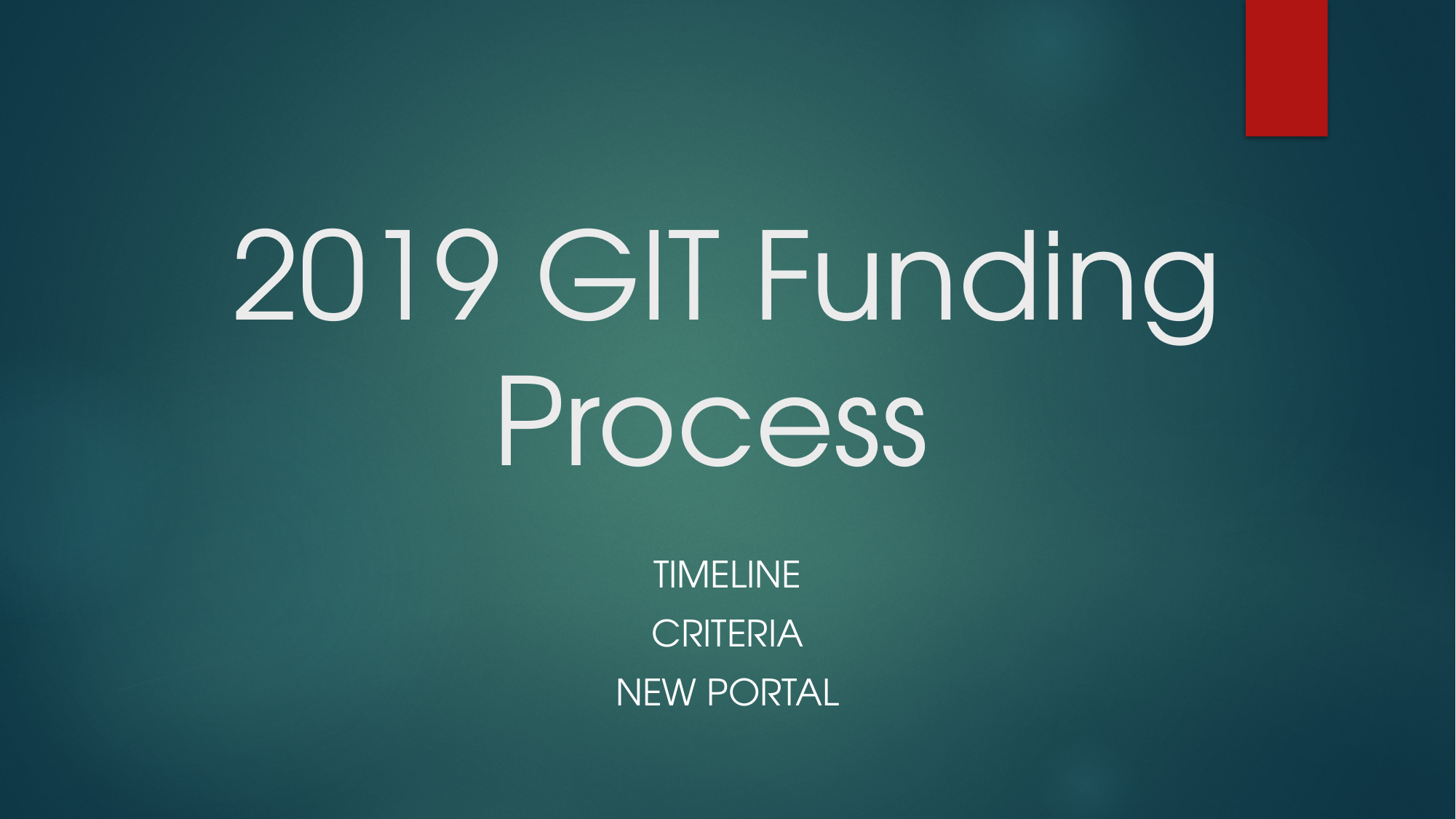

# 2019 GIT Funding Process
Timeline
Criteria
New Portal